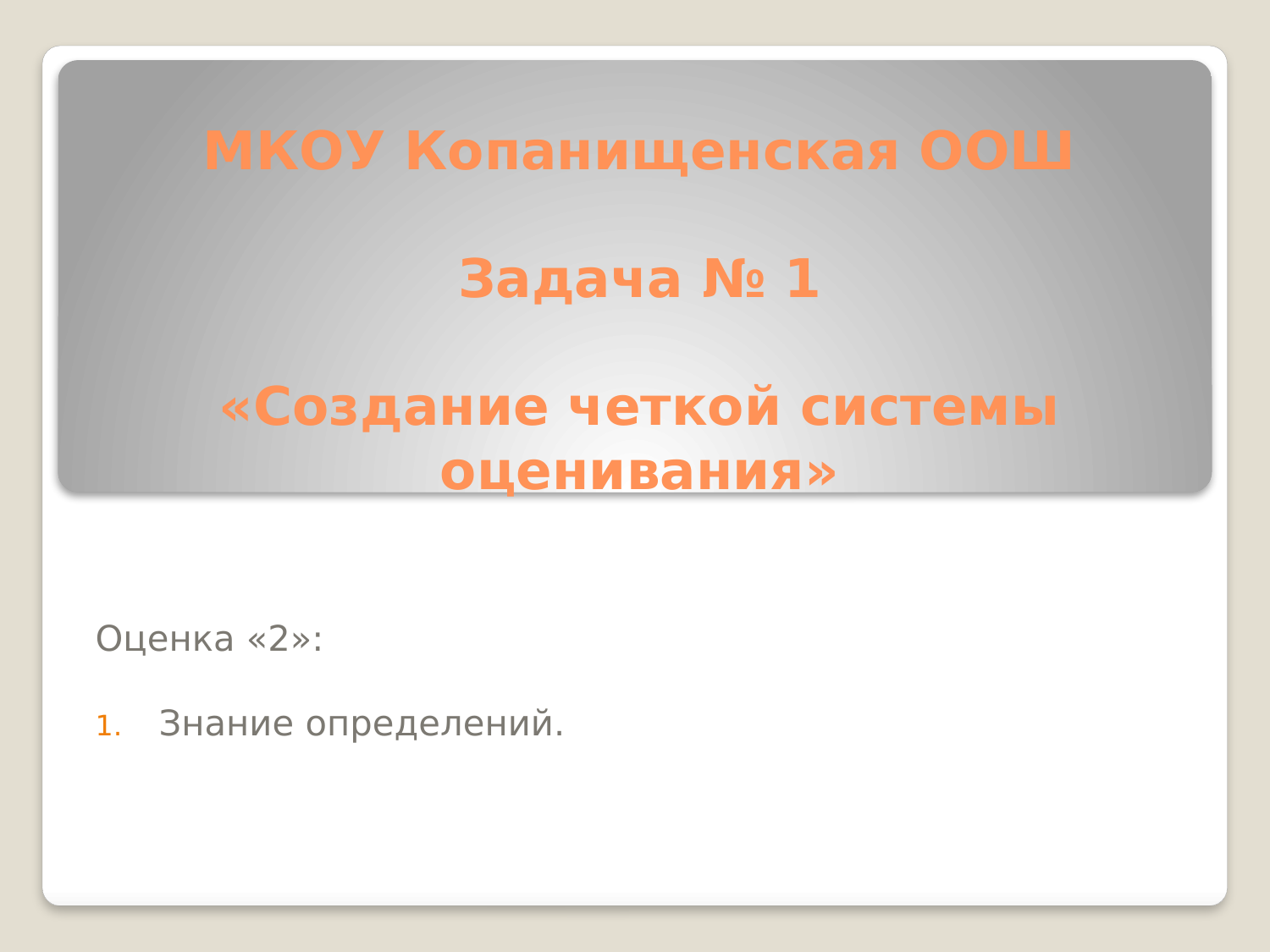

# МКОУ Копанищенская ООШ Задача № 1 «Создание четкой системы оценивания»
Оценка «2»:

Знание определений.